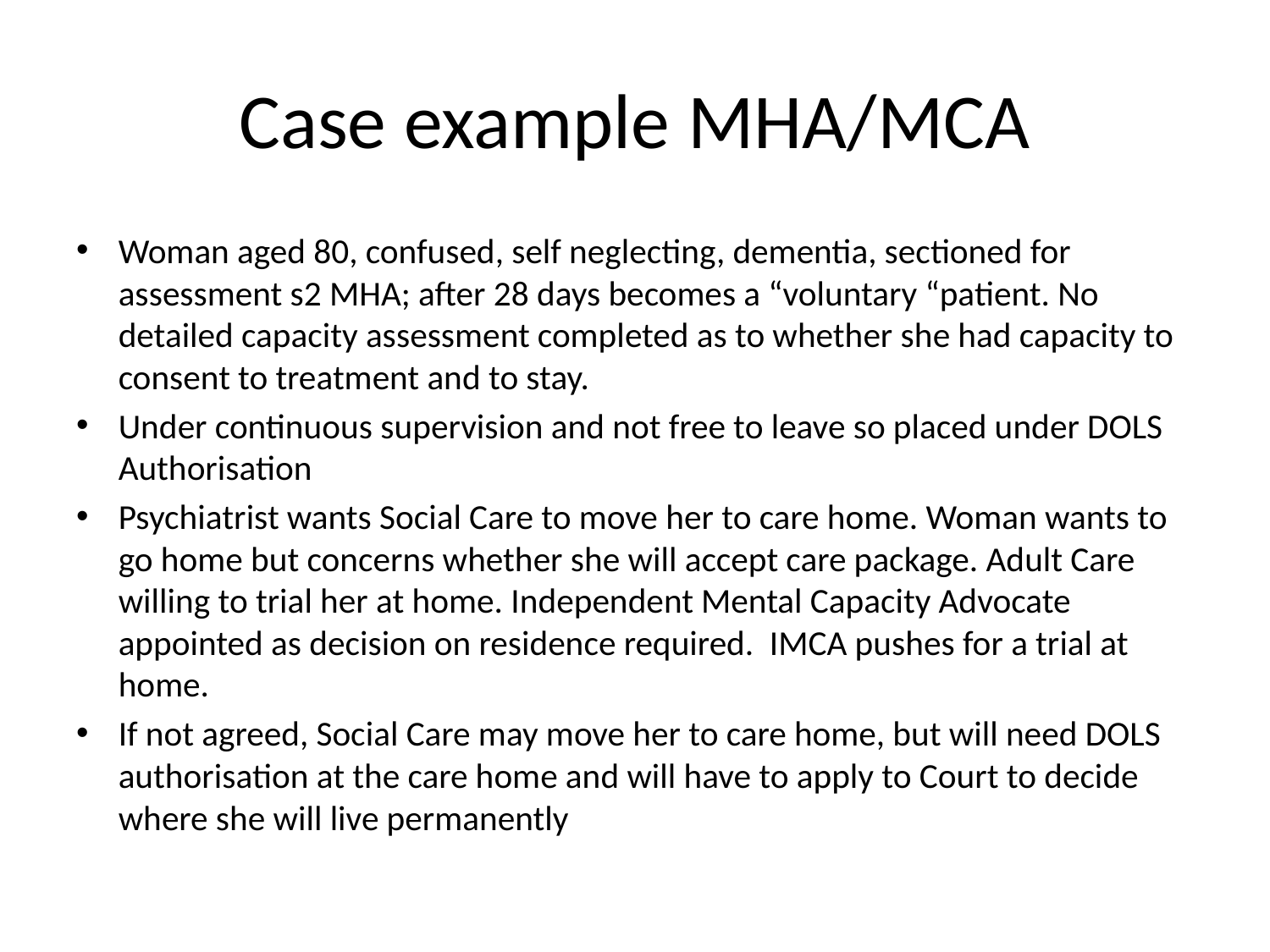

# Case example MHA/MCA
Woman aged 80, confused, self neglecting, dementia, sectioned for assessment s2 MHA; after 28 days becomes a “voluntary “patient. No detailed capacity assessment completed as to whether she had capacity to consent to treatment and to stay.
Under continuous supervision and not free to leave so placed under DOLS Authorisation
Psychiatrist wants Social Care to move her to care home. Woman wants to go home but concerns whether she will accept care package. Adult Care willing to trial her at home. Independent Mental Capacity Advocate appointed as decision on residence required.  IMCA pushes for a trial at home.
If not agreed, Social Care may move her to care home, but will need DOLS authorisation at the care home and will have to apply to Court to decide where she will live permanently